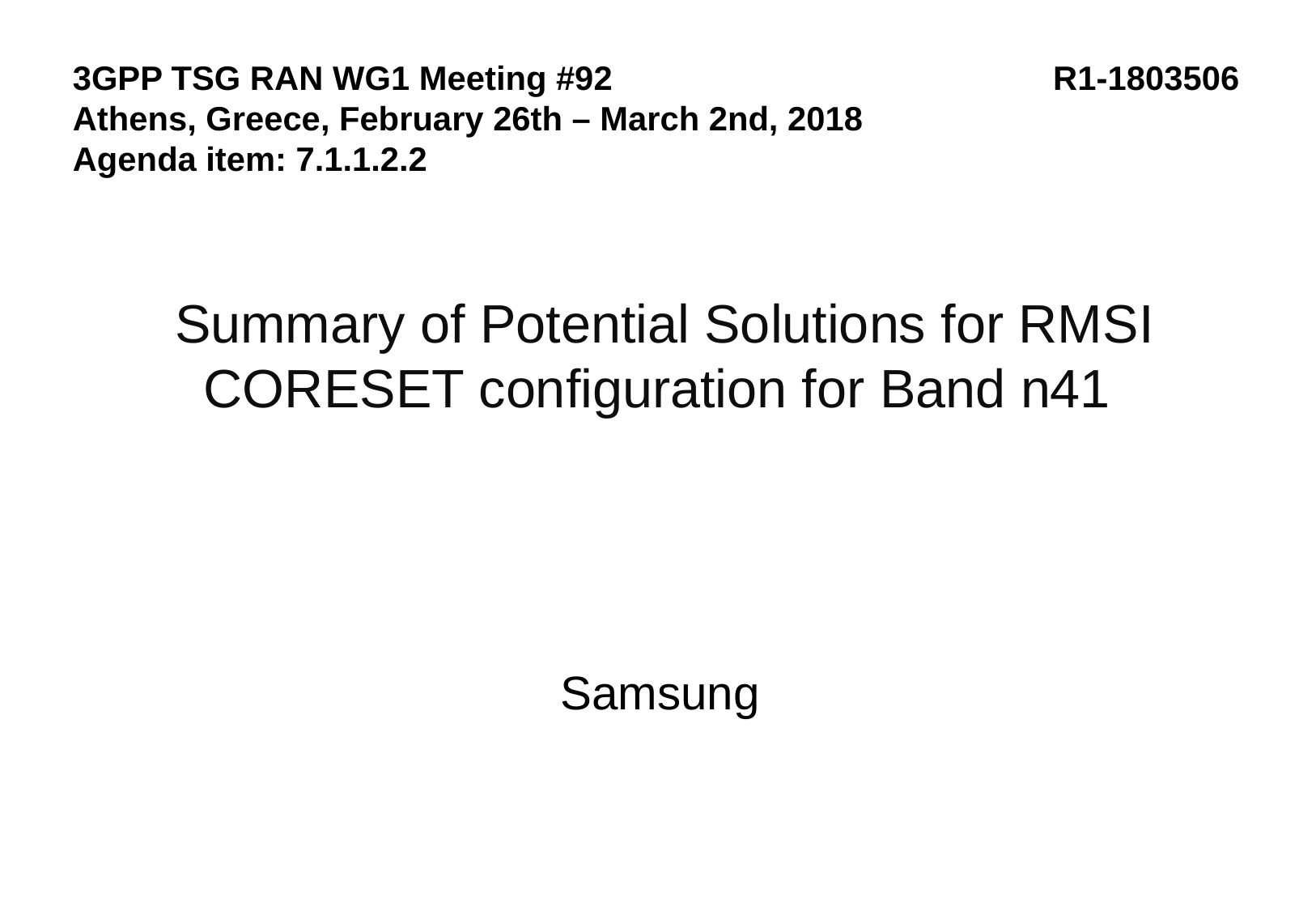

3GPP TSG RAN WG1 Meeting #92				 R1-1803506
Athens, Greece, February 26th – March 2nd, 2018
Agenda item: 7.1.1.2.2
Summary of Potential Solutions for RMSI CORESET configuration for Band n41
Samsung